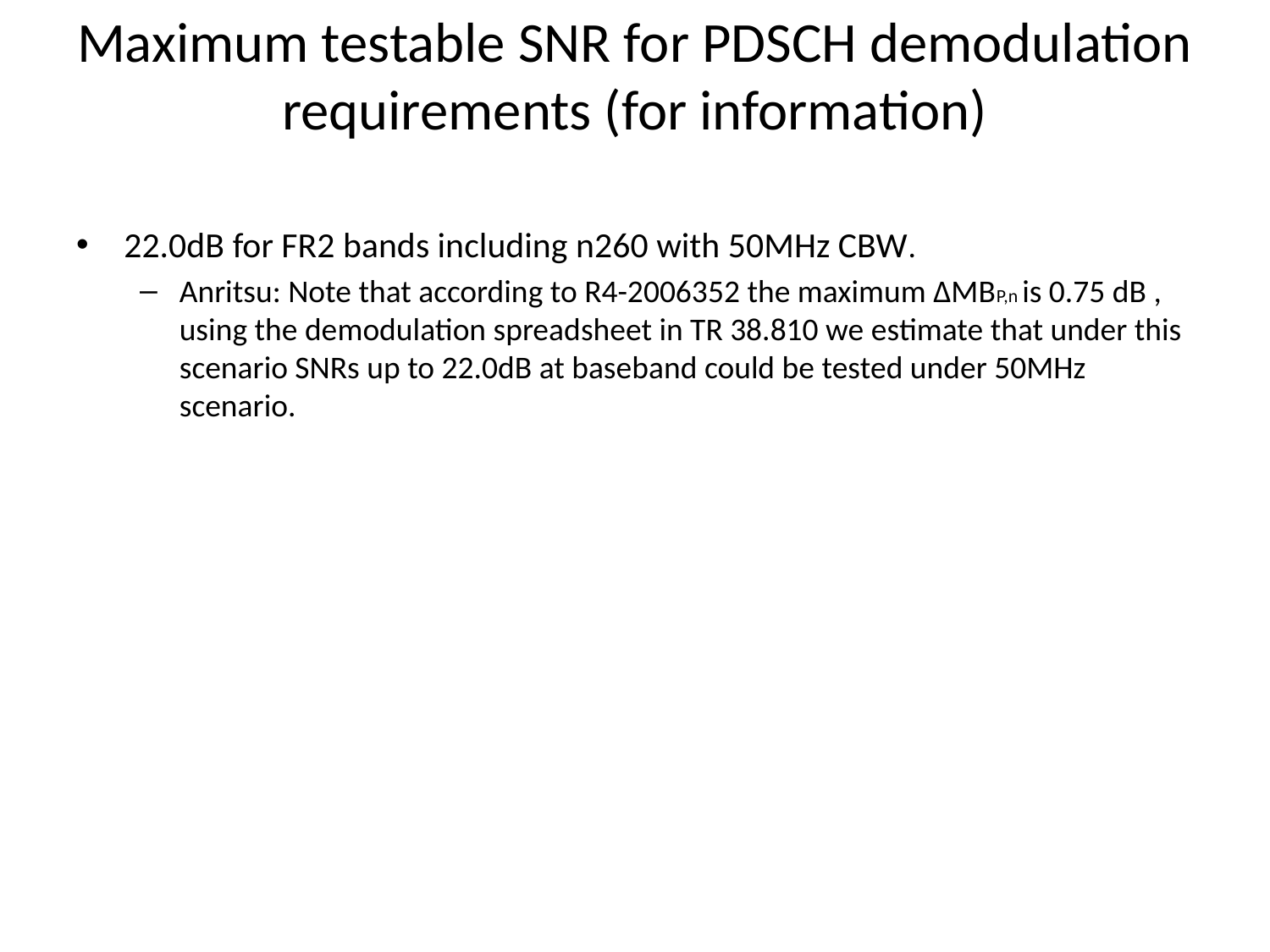

# Maximum testable SNR for PDSCH demodulation requirements (for information)
22.0dB for FR2 bands including n260 with 50MHz CBW.
Anritsu: Note that according to R4-2006352 the maximum ΔMBP,n is 0.75 dB , using the demodulation spreadsheet in TR 38.810 we estimate that under this scenario SNRs up to 22.0dB at baseband could be tested under 50MHz scenario.